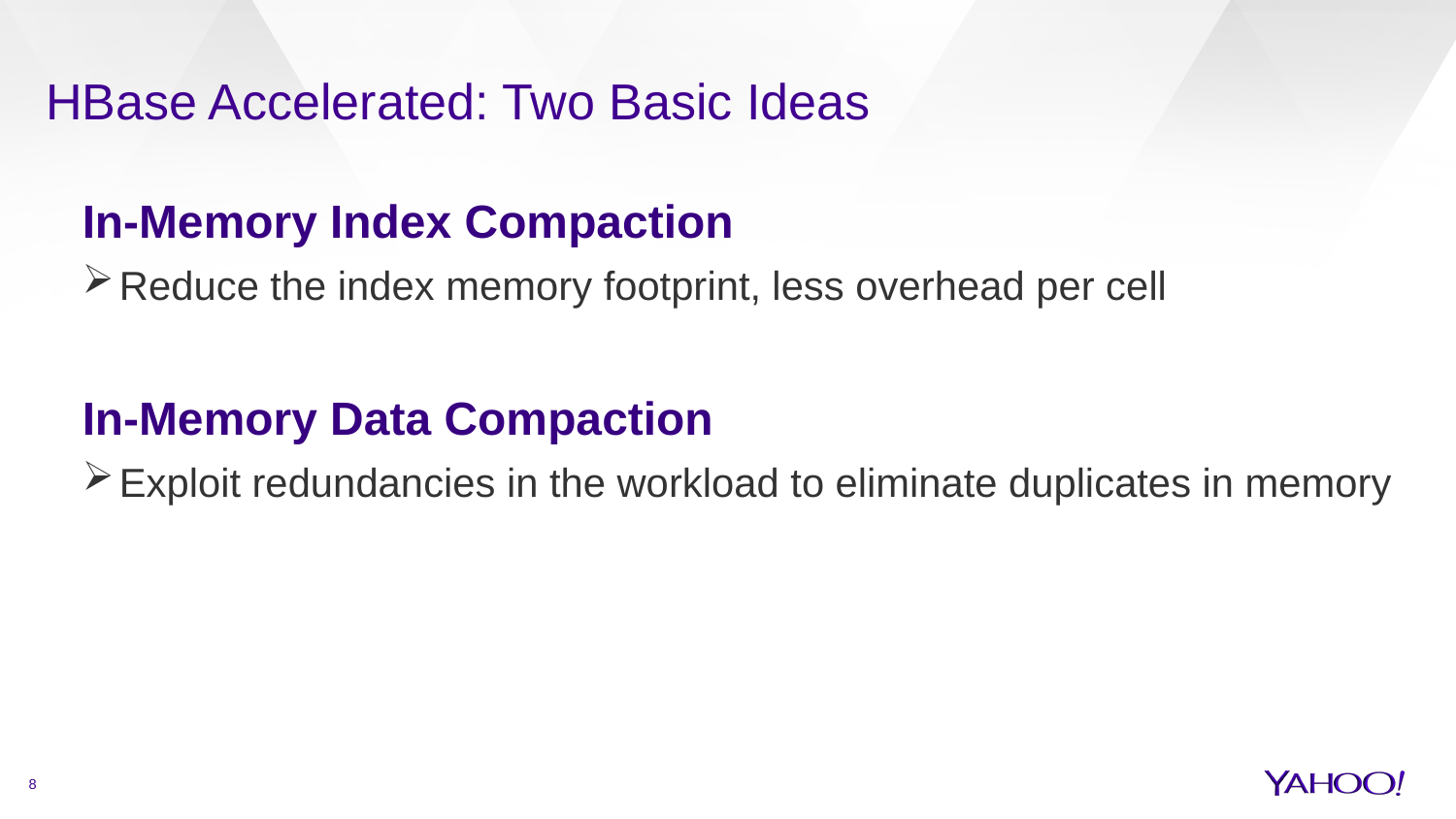

# HBase Accelerated: Two Basic Ideas
In-Memory Index Compaction
Reduce the index memory footprint, less overhead per cell

In-Memory Data Compaction
Exploit redundancies in the workload to eliminate duplicates in memory
8